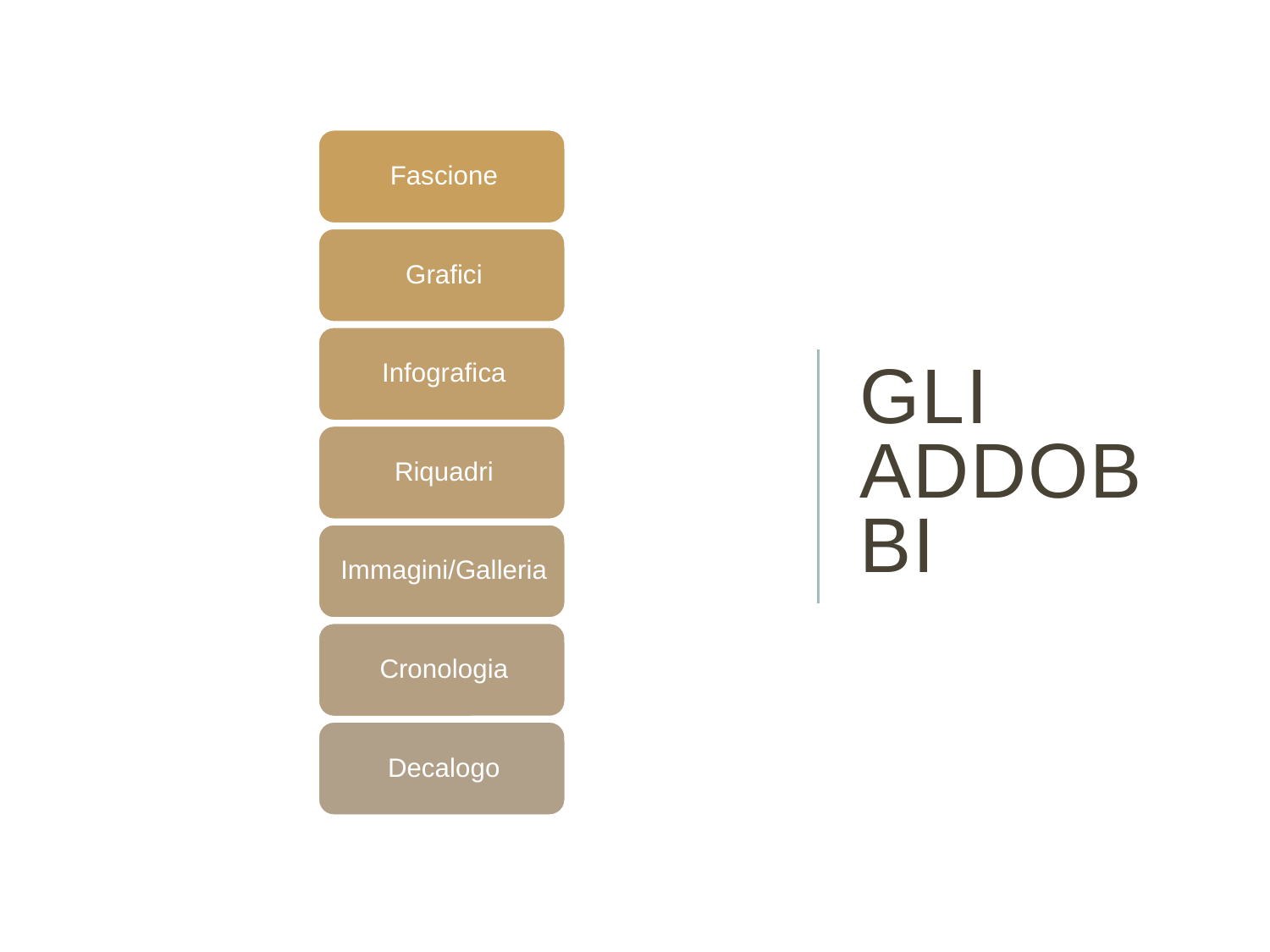

# Gli addobbi
Fascione
Grafici
Infografica
Riquadri
Immagini/Galleria
Cronologia
Decalogo